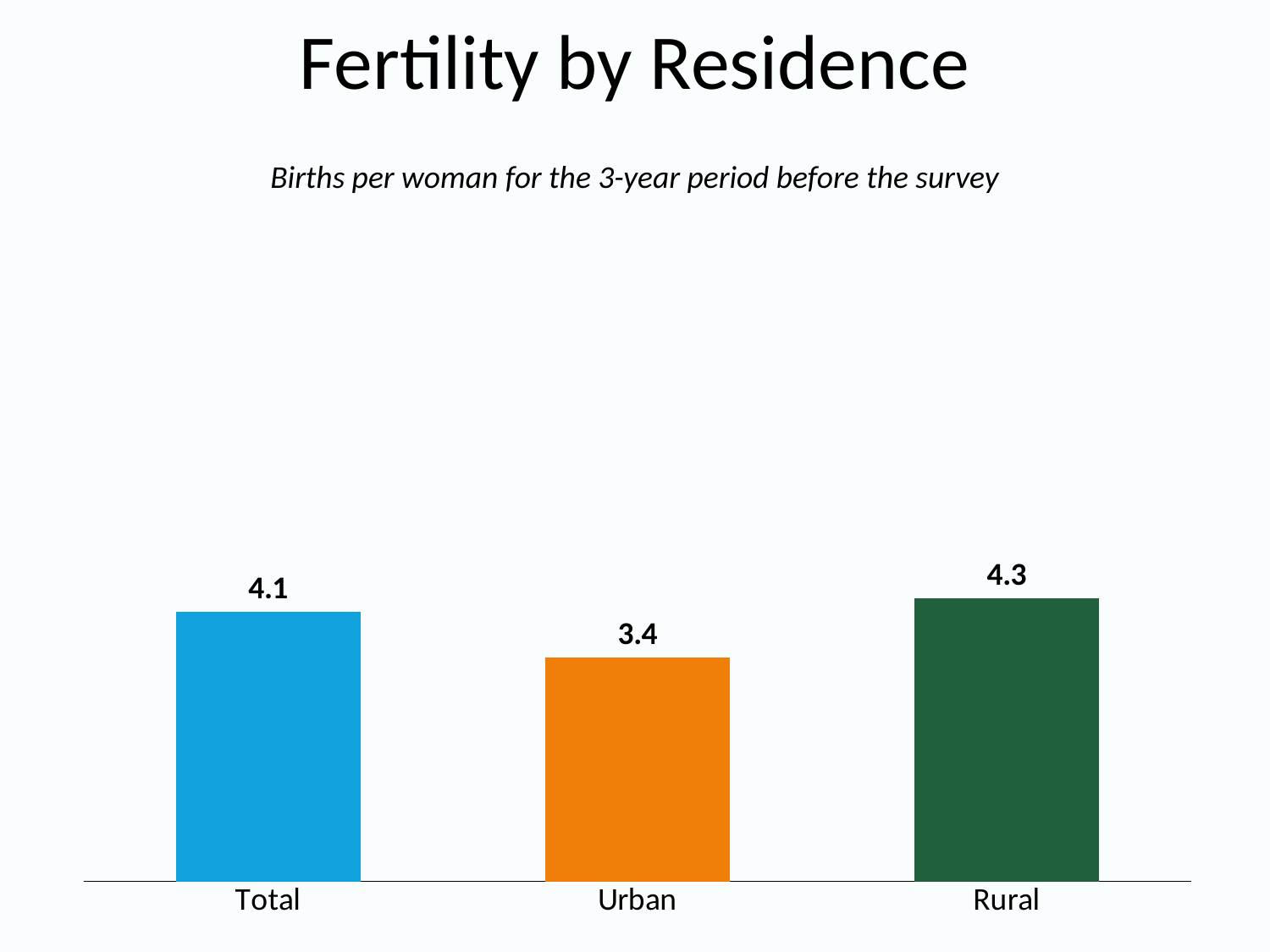

# Fertility by Residence
Births per woman for the 3-year period before the survey

### Chart

| Category | Series 1 |
|---|---|
| Total | 4.1 |
| Urban | 3.4 |
| Rural | 4.3 |